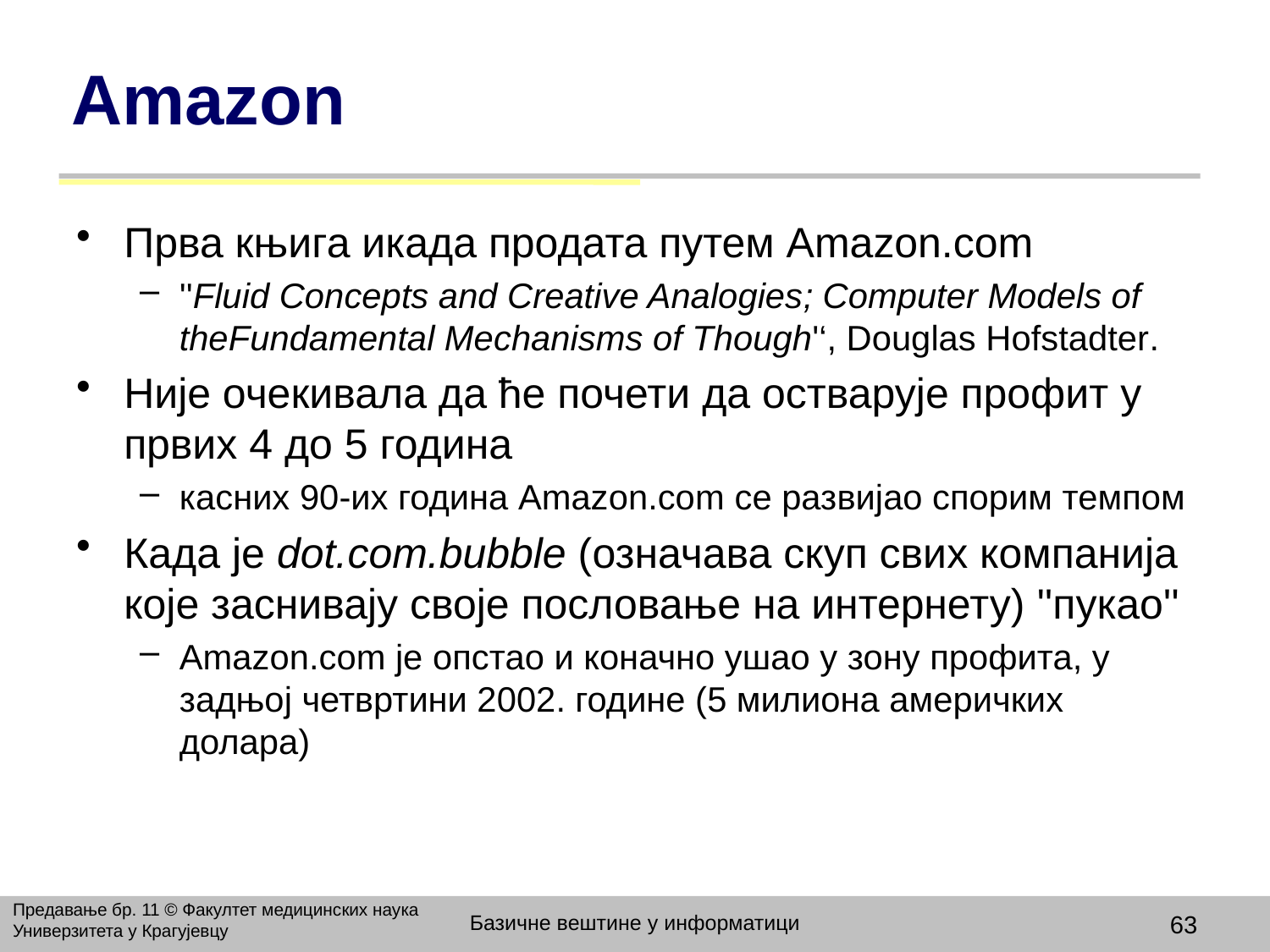

# Amazon
Прва књига икада продата путем Amazon.com
''Fluid Concepts and Creative Analogies; Computer Models of theFundamental Mechanisms of Though'‘, Douglas Hofstadter.
Није очекивала да ће почети да остварује профит у првих 4 до 5 година
касних 90-их година Amazon.com се развијао спорим темпом
Када је dot.com.bubble (означава скуп свих компанија које заснивају своје пословање на интернету) ''пукао''
Amazon.com је опстао и коначно ушао у зону профита, у задњој четвртини 2002. године (5 милиона америчких долара)
Предавање бр. 11 © Факултет медицинских наука Универзитета у Крагујевцу
Базичне вештине у информатици
63